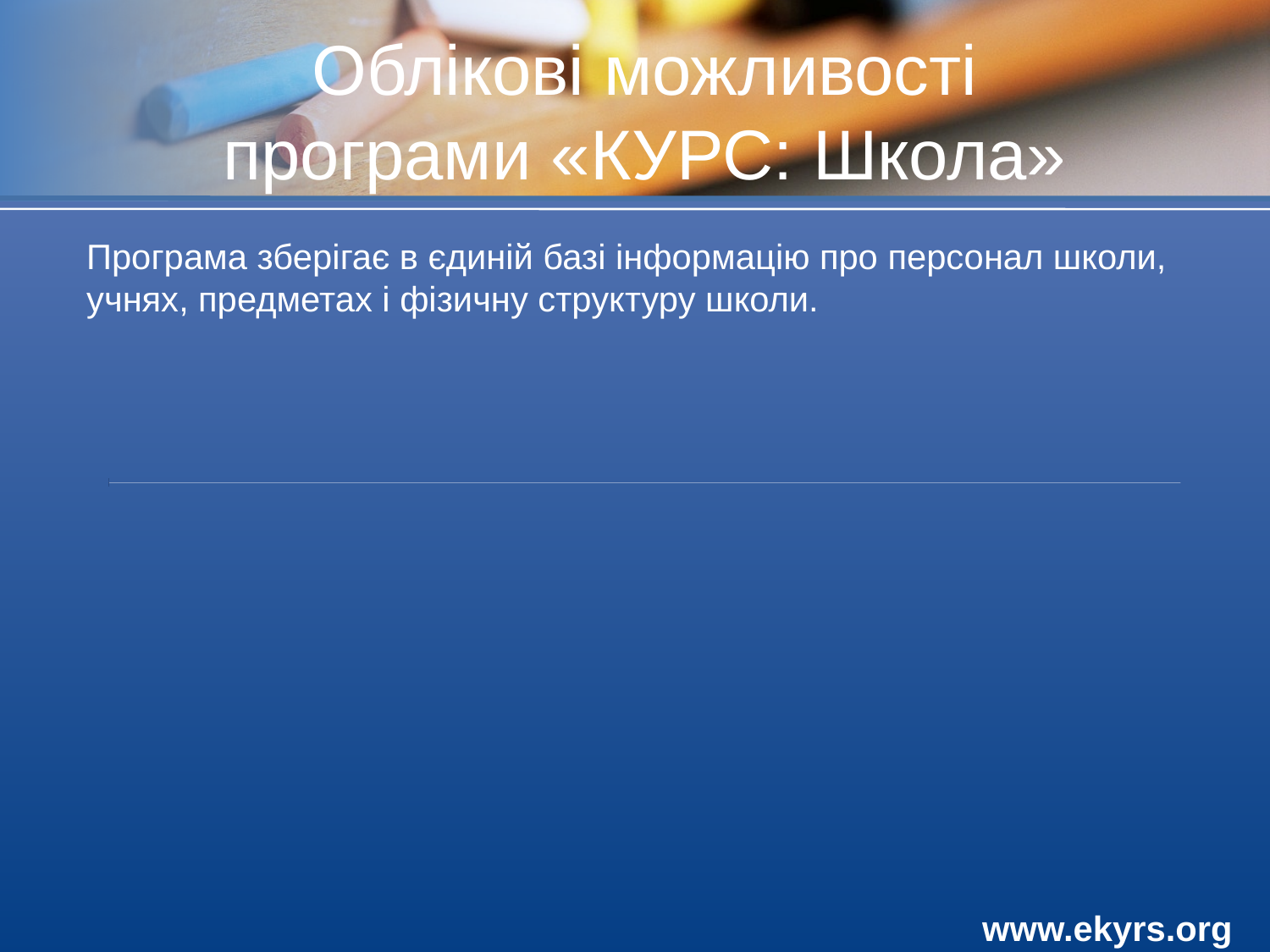

# Облікові можливості програми «КУРС: Школа»
Програма зберігає в єдиній базі інформацію про персонал школи,
учнях, предметах і фізичну структуру школи.

www.ekyrs.org